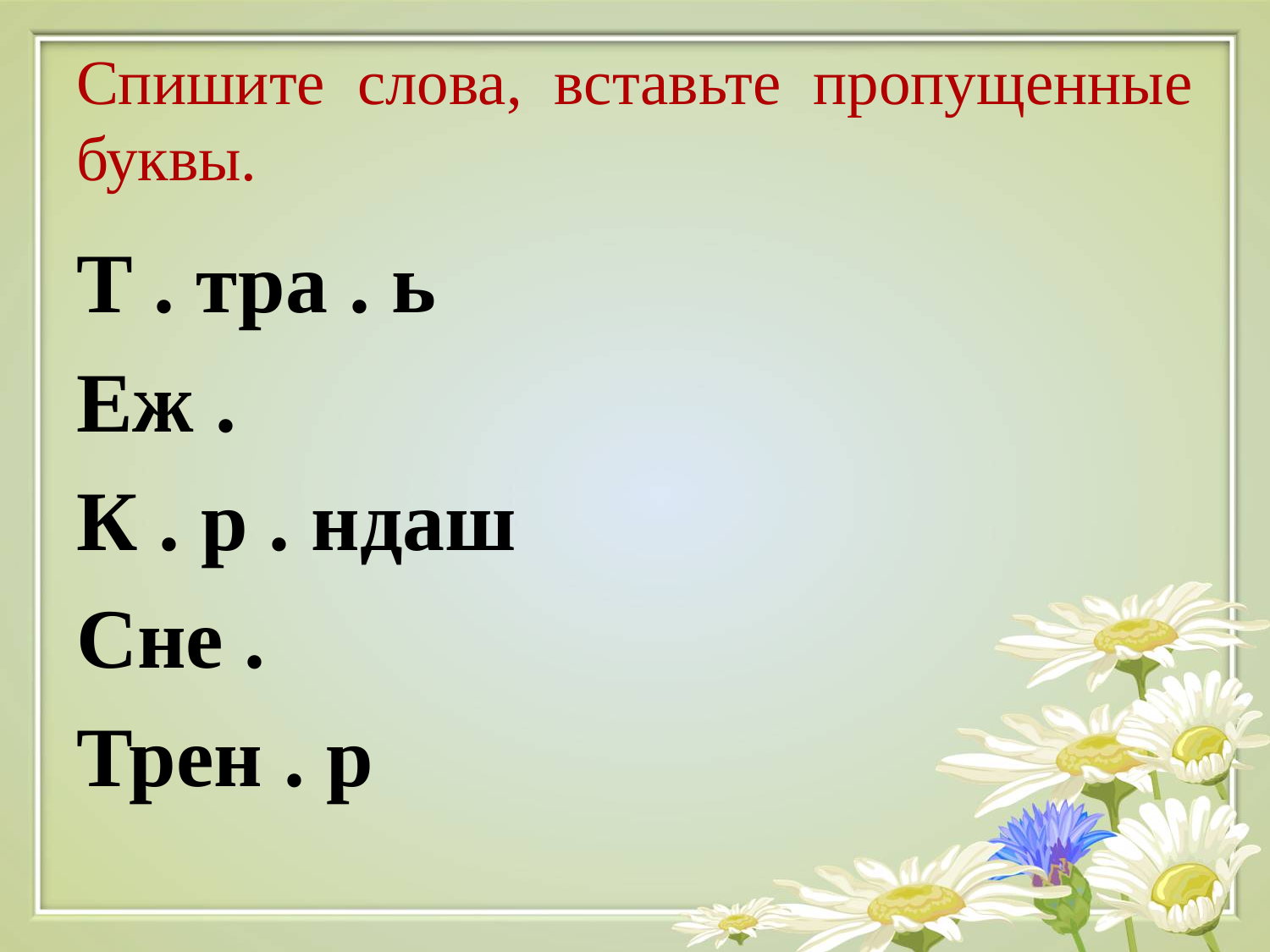

# Спишите слова, вставьте пропущенные буквы.
Т . тра . ь
Еж .
К . р . ндаш
Сне .
Трен . р